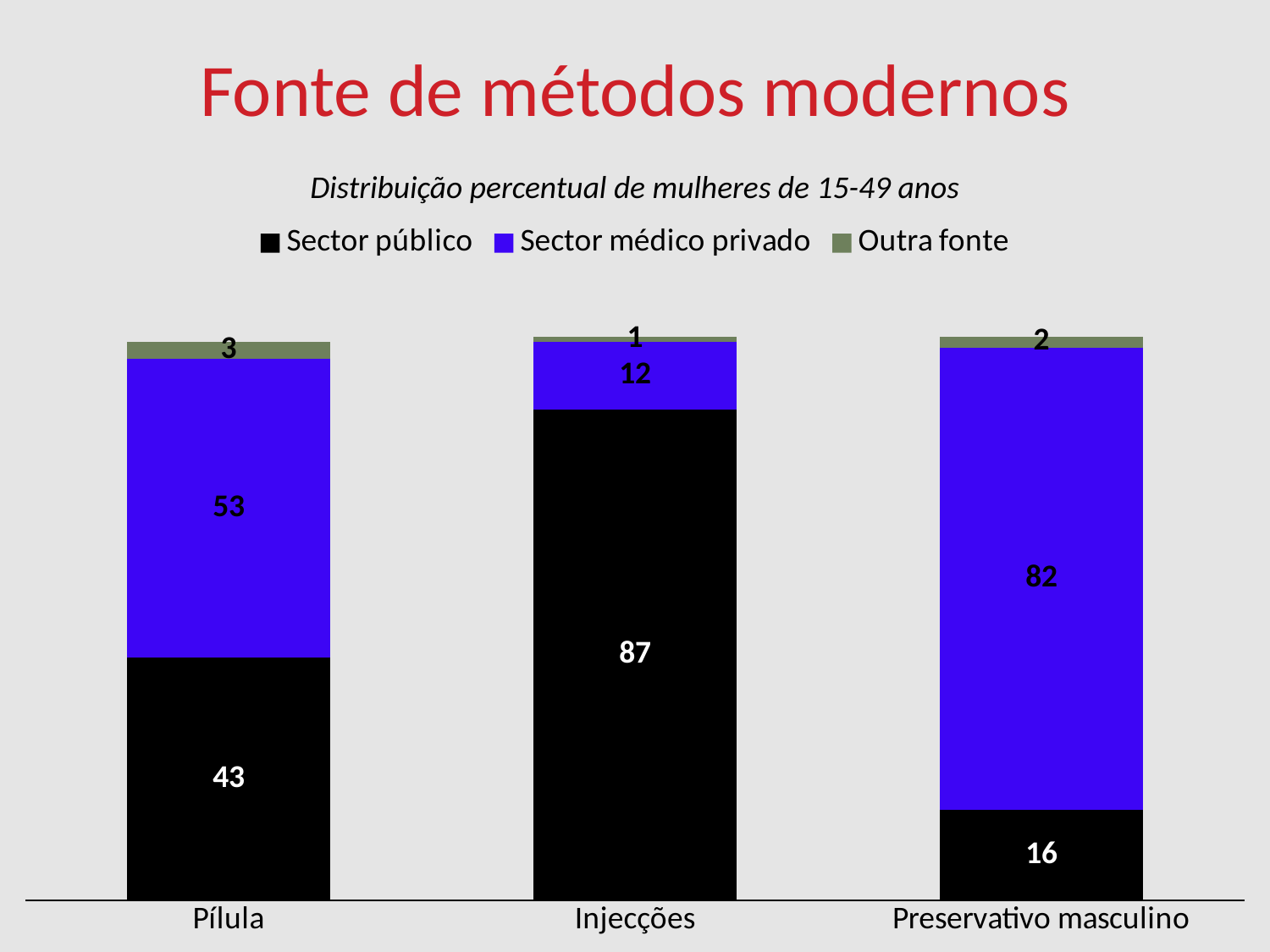

Fonte de métodos modernos
Distribuição percentual de mulheres de 15-49 anos

### Chart

| Category | Sector público | Sector médico privado | Outra fonte |
|---|---|---|---|
| Pílula | 43.0 | 53.0 | 3.0 |
| Injecções | 87.0 | 12.0 | 1.0 |
| Preservativo masculino | 16.0 | 82.0 | 2.0 |